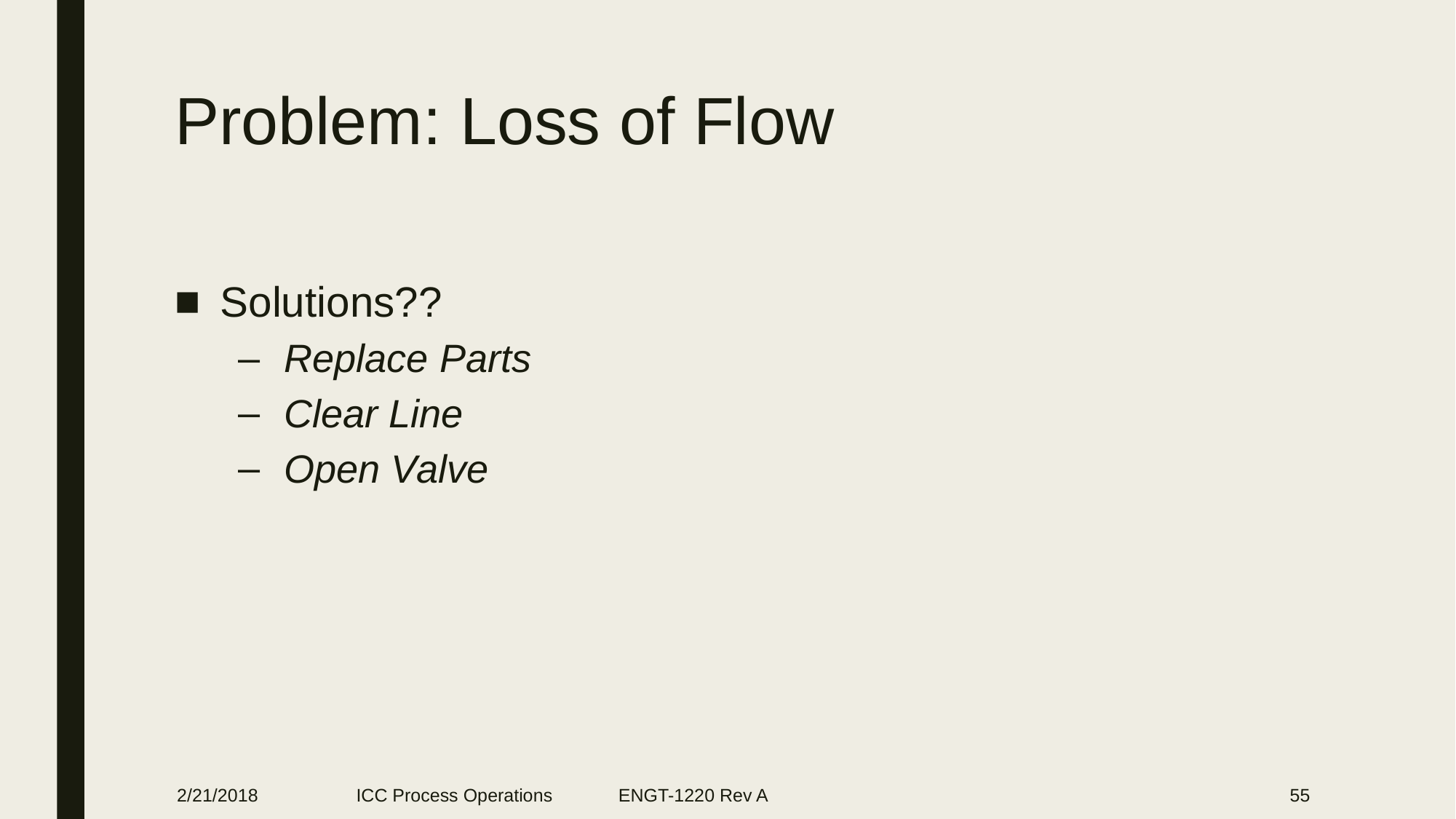

# Problem: Loss of Flow
Solutions??
Replace Parts
Clear Line
Open Valve
2/21/2018
ICC Process Operations             ENGT-1220 Rev A
55